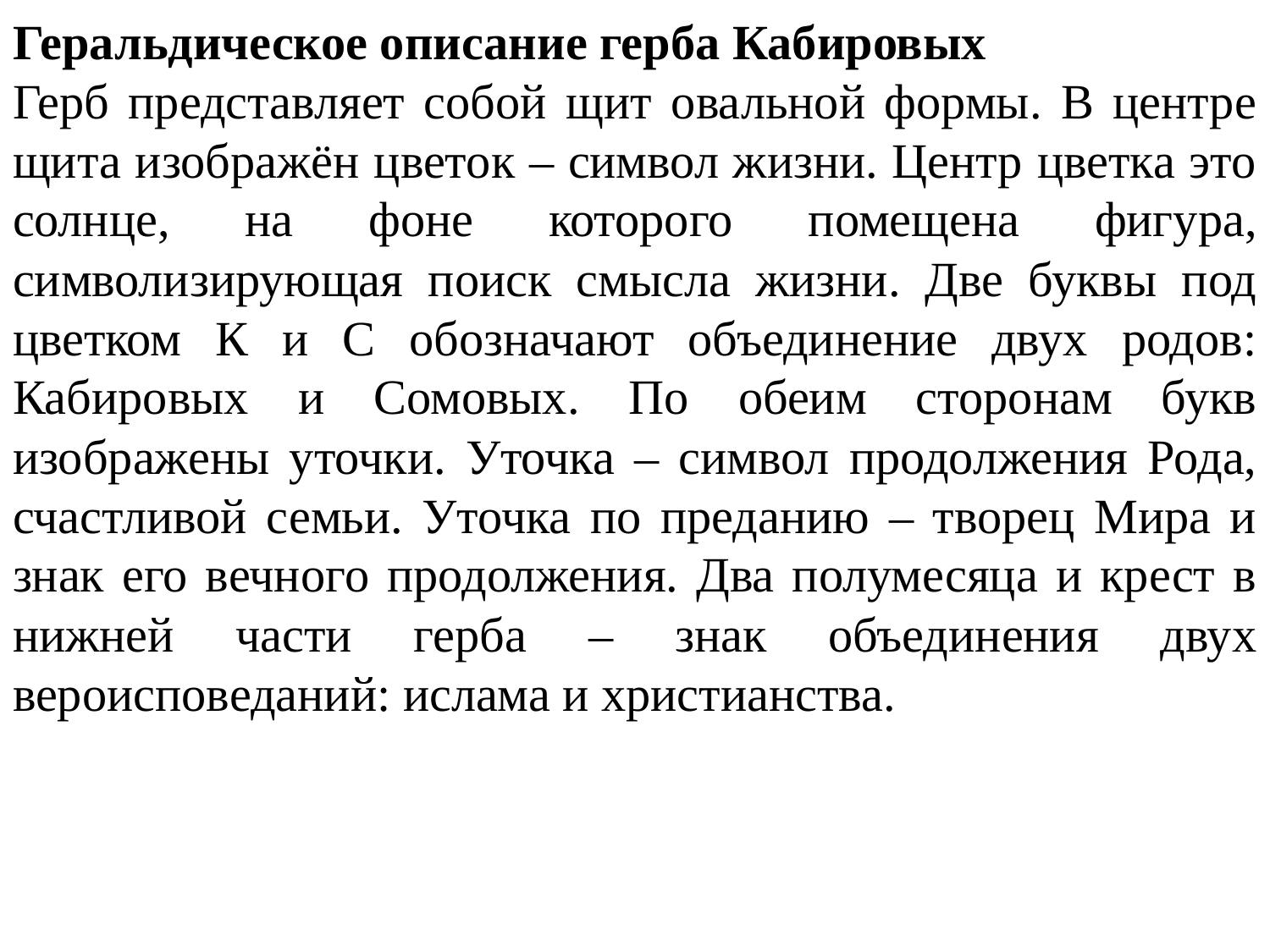

Геральдическое описание герба Кабировых
Герб представляет собой щит овальной формы. В центре щита изображён цветок – символ жизни. Центр цветка это солнце, на фоне которого помещена фигура, символизирующая поиск смысла жизни. Две буквы под цветком К и С обозначают объединение двух родов: Кабировых и Сомовых. По обеим сторонам букв изображены уточки. Уточка – символ продолжения Рода, счастливой семьи. Уточка по преданию – творец Мира и знак его вечного продолжения. Два полумесяца и крест в нижней части герба – знак объединения двух вероисповеданий: ислама и христианства.